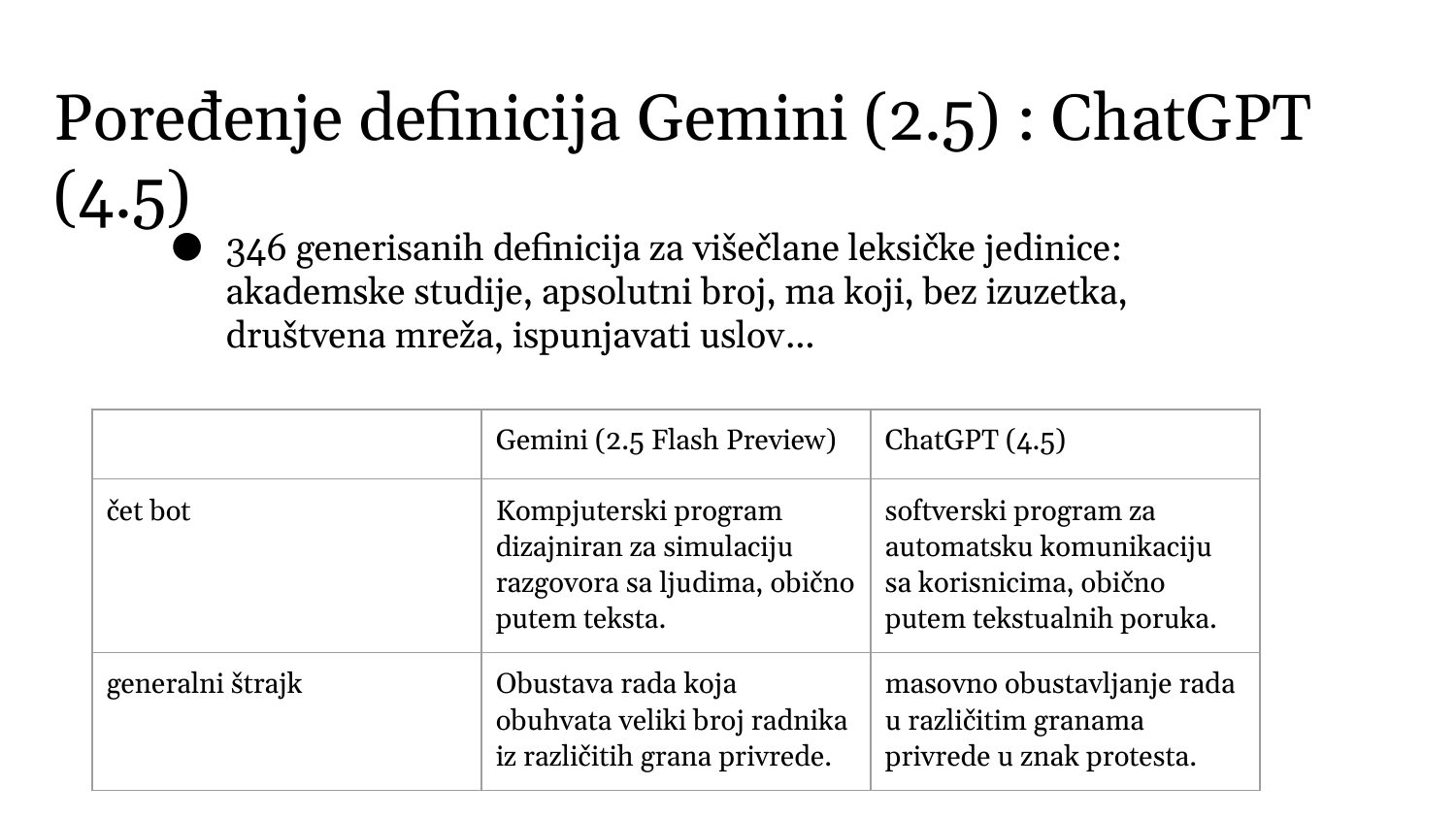

# Poređenje definicija Gemini (2.5) : ChatGPT (4.5)
346 generisanih definicija za višečlane leksičke jedinice:  akademske studije, apsolutni broj, ma koji, bez izuzetka, društvena mreža, ispunjavati uslov…

|  | Gemini (2.5 Flash Preview) | ChatGPT (4.5) |
| --- | --- | --- |
| čet bot | Kompjuterski program dizajniran za simulaciju razgovora sa ljudima, obično putem teksta. | softverski program za automatsku komunikaciju sa korisnicima, obično putem tekstualnih poruka. |
| generalni štrajk | Obustava rada koja obuhvata veliki broj radnika iz različitih grana privrede. | masovno obustavljanje rada u različitim granama privrede u znak protesta. |